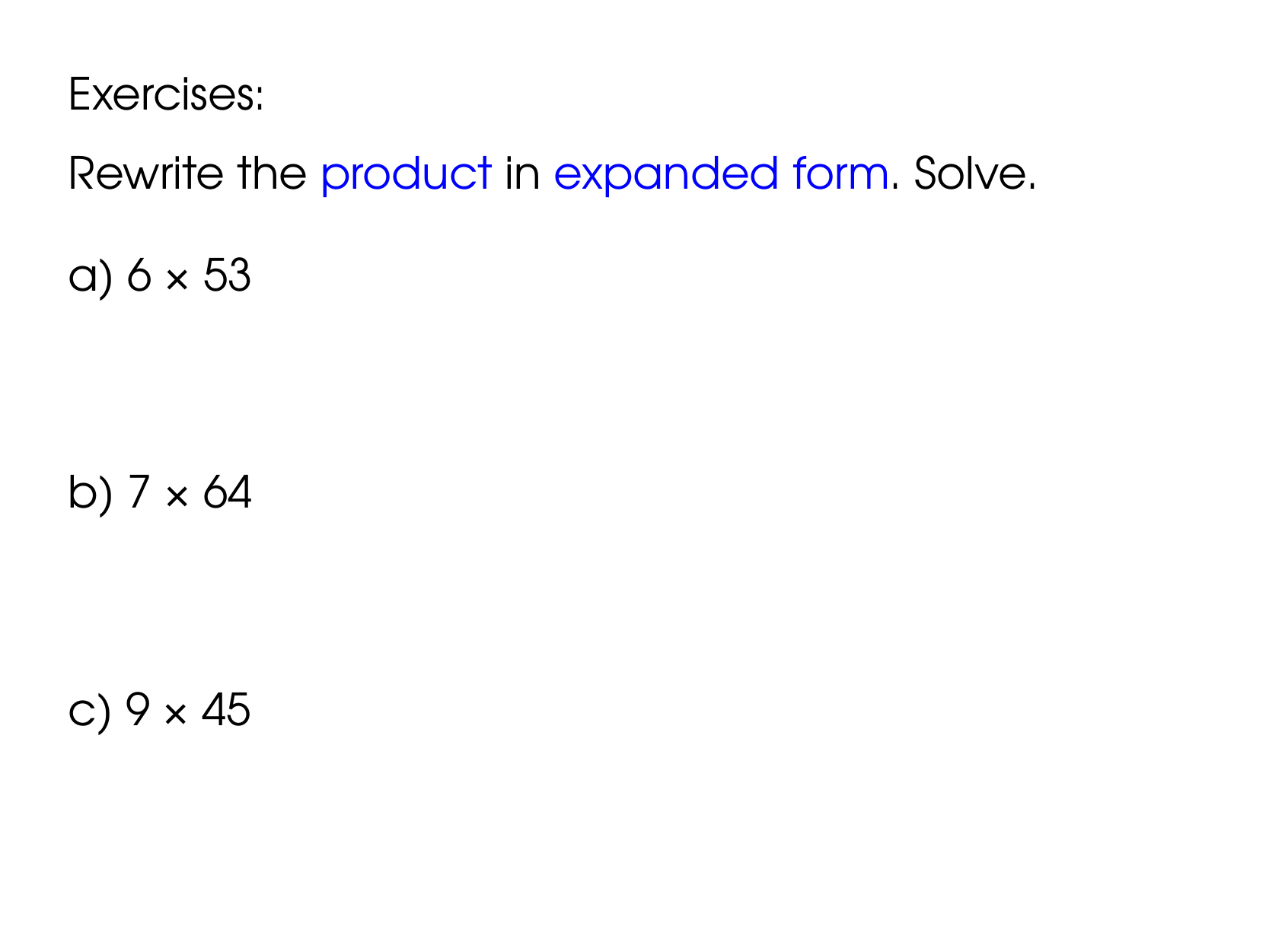

Exercises:
Rewrite the product in expanded form. Solve.
a) 6 × 53
b) 7 × 64
c) 9 × 45